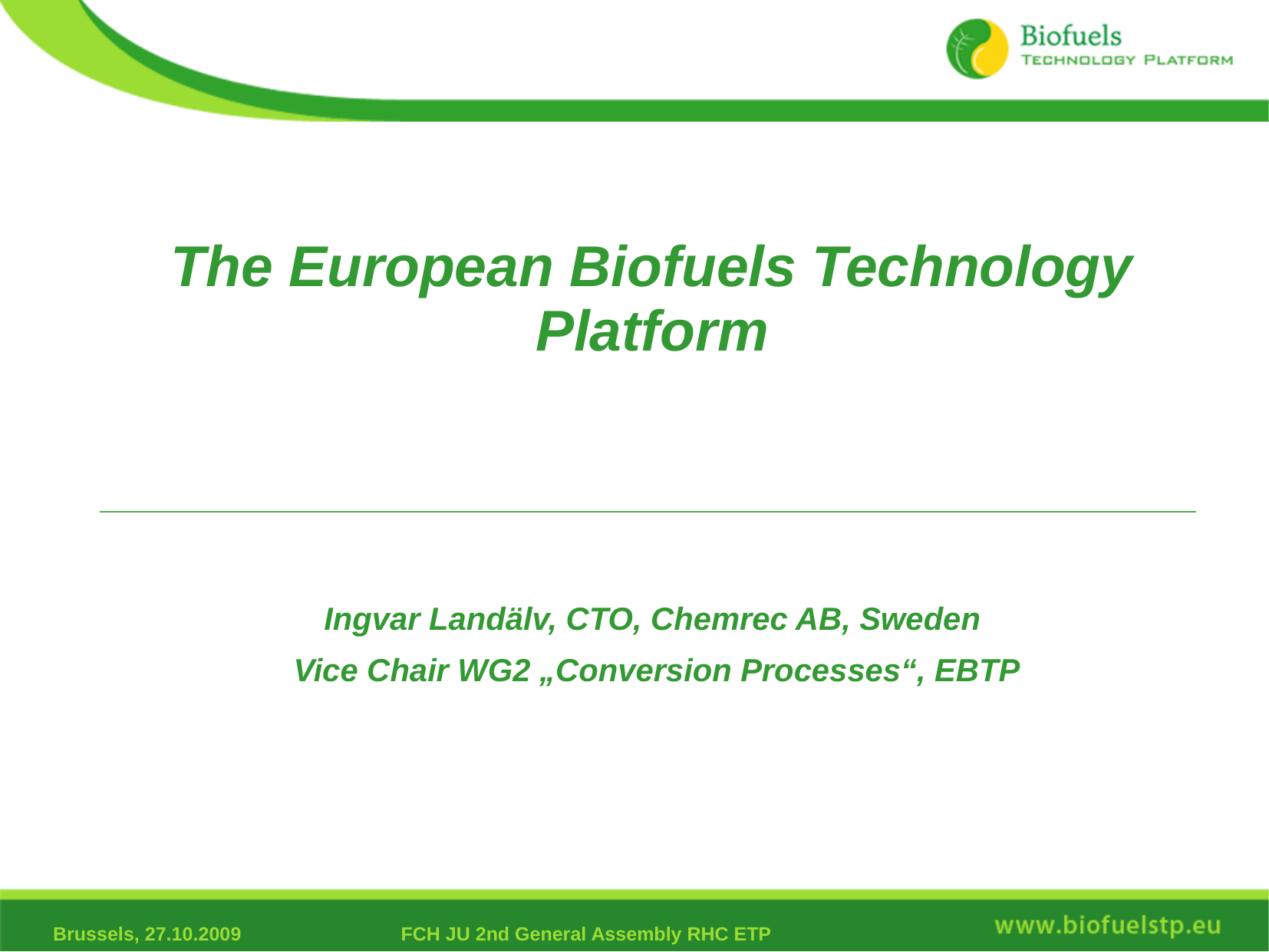

The European Biofuels Technology Platform

Ingvar Landälv, CTO, Chemrec AB, Sweden
 Vice Chair WG2 „Conversion Processes“, EBTP